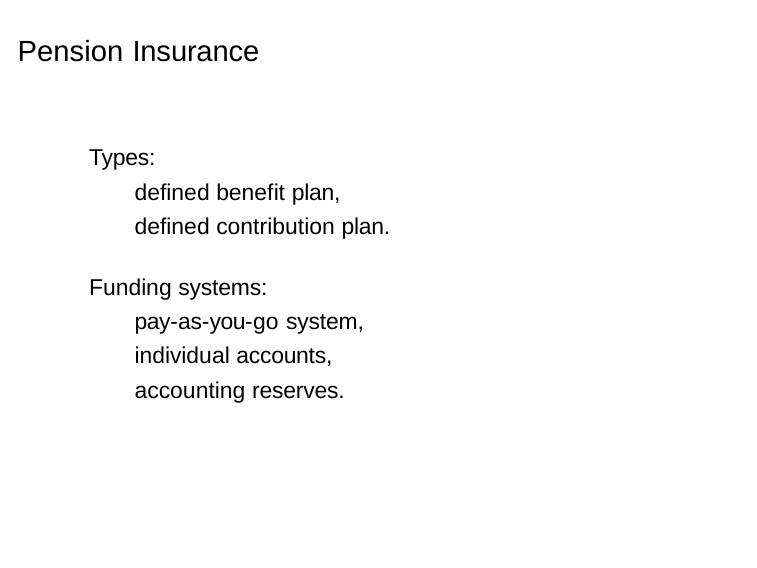

# Pension Insurance
Types:
defined benefit plan,
defined contribution plan.

Funding systems:
pay-as-you-go system,
individual accounts,
accounting reserves.
Jirˇí Valecký (VSB-TUO)
13 / 20